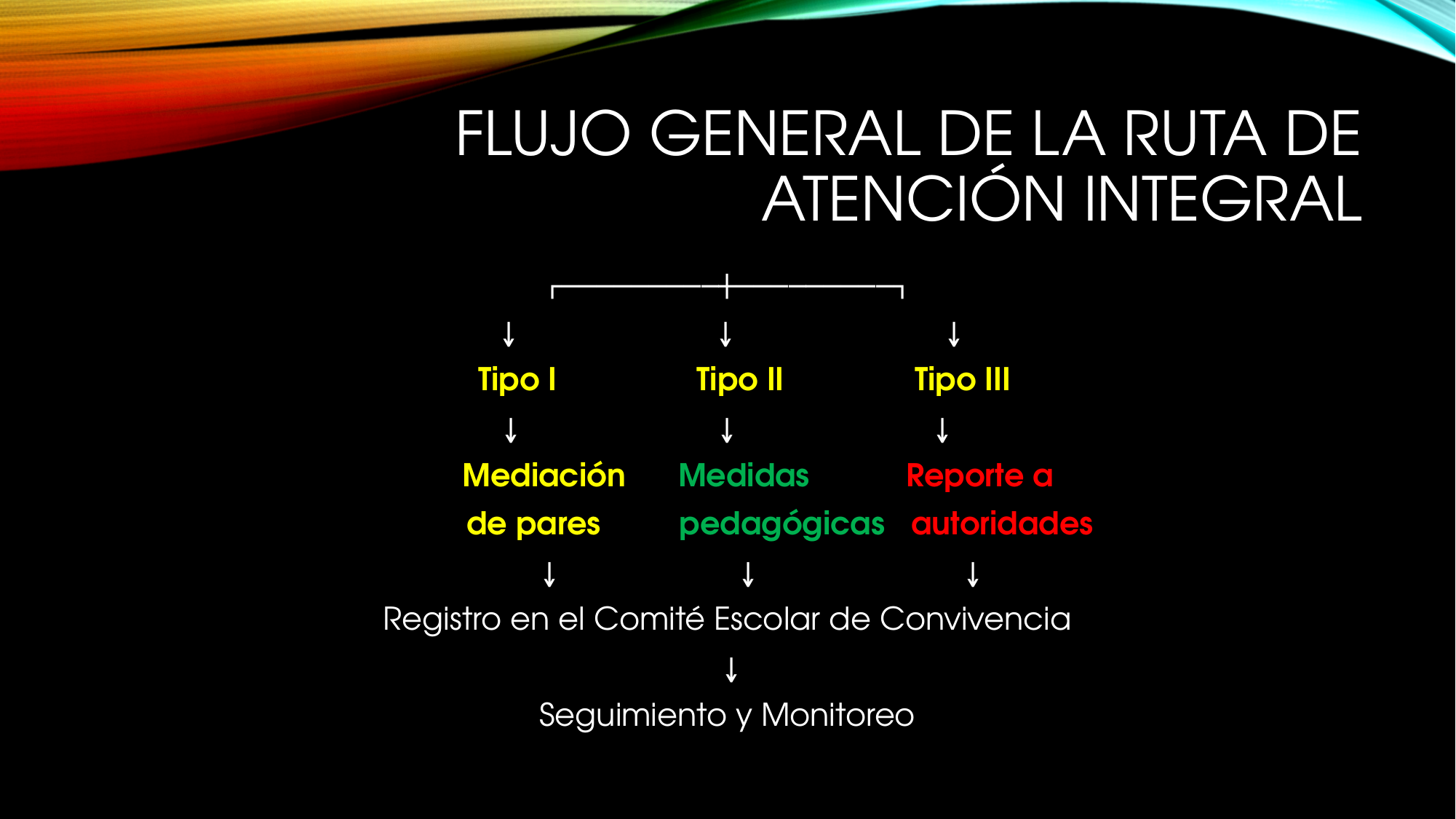

# Flujo General de la Ruta de Atención Integral
┌─────────┼─────────┐
 ↓                       ↓         	     ↓
    Tipo I                Tipo II               Tipo III
↓                       ↓                       ↓
       Mediación      Medidas           Reporte a
            de pares         pedagógicas   autoridades
        ↓                     ↓                        ↓
Registro en el Comité Escolar de Convivencia
 ↓
Seguimiento y Monitoreo